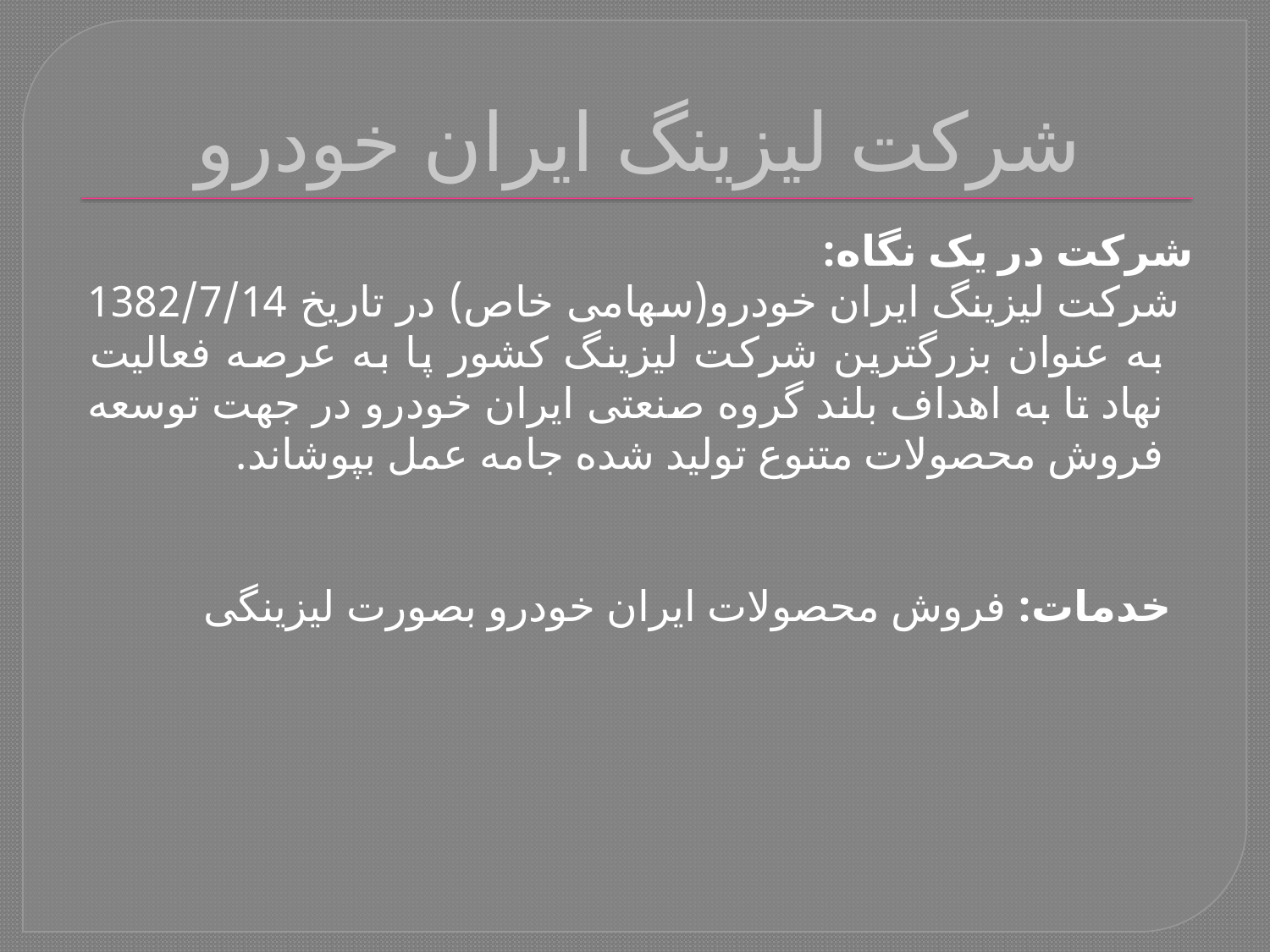

# شرکت لیزینگ ایران خودرو
 شرکت در یک نگاه:
  شرکت لیزینگ ایران خودرو(سهامی خاص) در تاریخ 1382/7/14 به عنوان بزرگترین شرکت لیزینگ کشور پا به عرصه فعالیت نهاد تا به اهداف بلند گروه صنعتی ایران خودرو در جهت توسعه فروش محصولات متنوع تولید شده جامه عمل بپوشاند.

   خدمات: فروش محصولات ایران خودرو بصورت لیزینگی